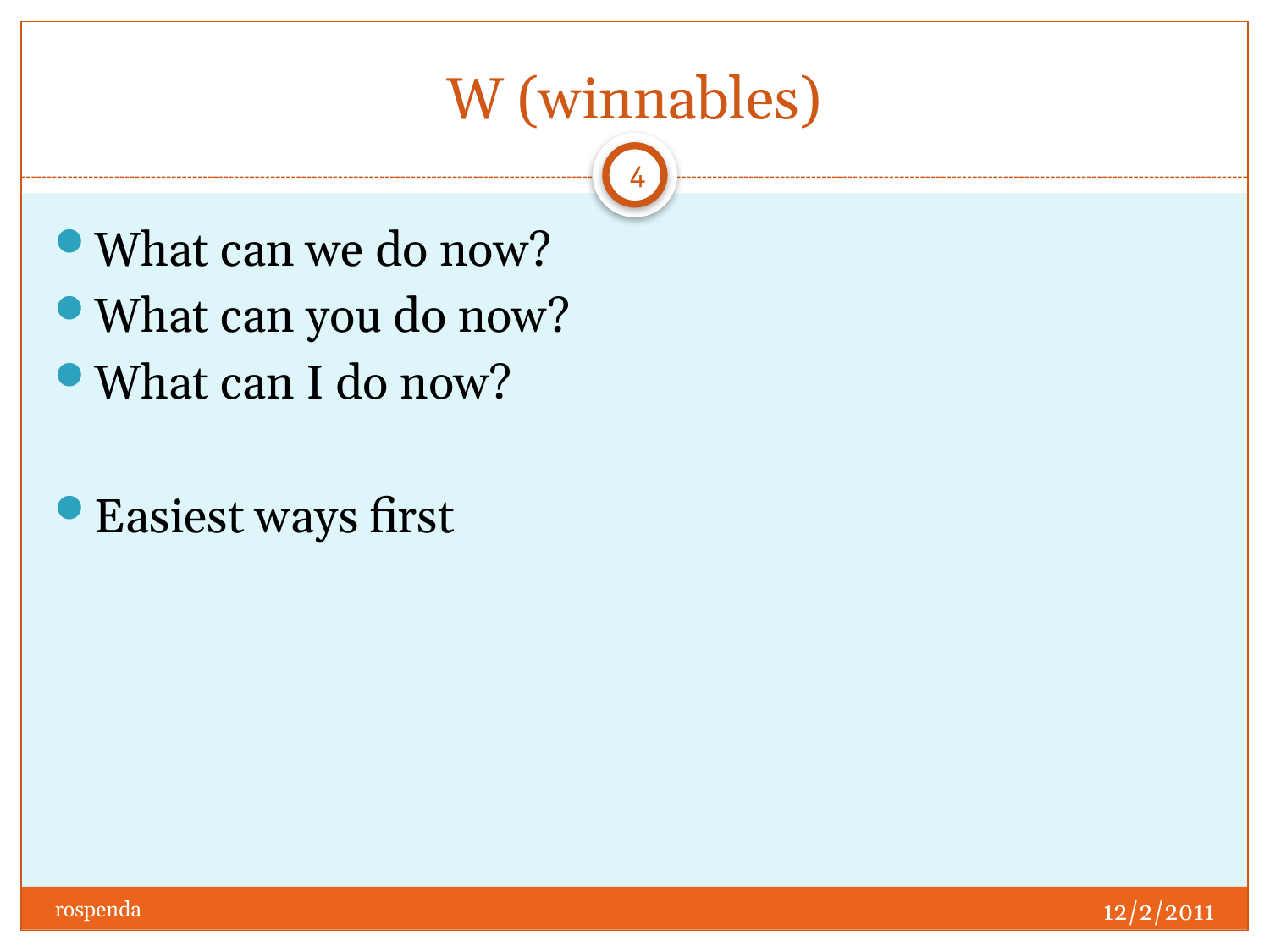

# W (winnables)
4
What can we do now?
What can you do now?
What can I do now?

Easiest ways first
12/2/2011
rospenda